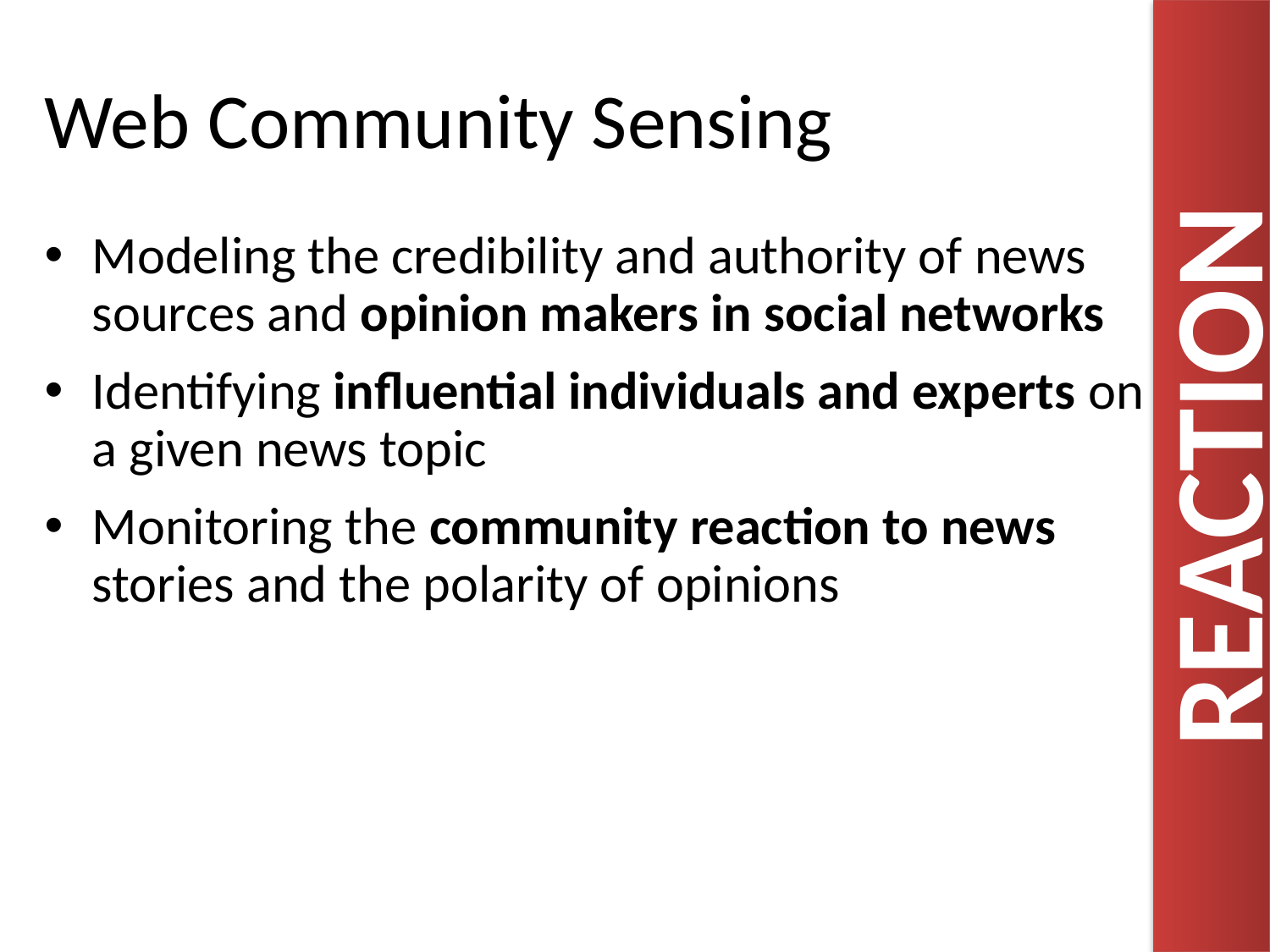

# Web Community Sensing
Modeling the credibility and authority of news sources and opinion makers in social networks
Identifying influential individuals and experts on a given news topic
Monitoring the community reaction to news stories and the polarity of opinions